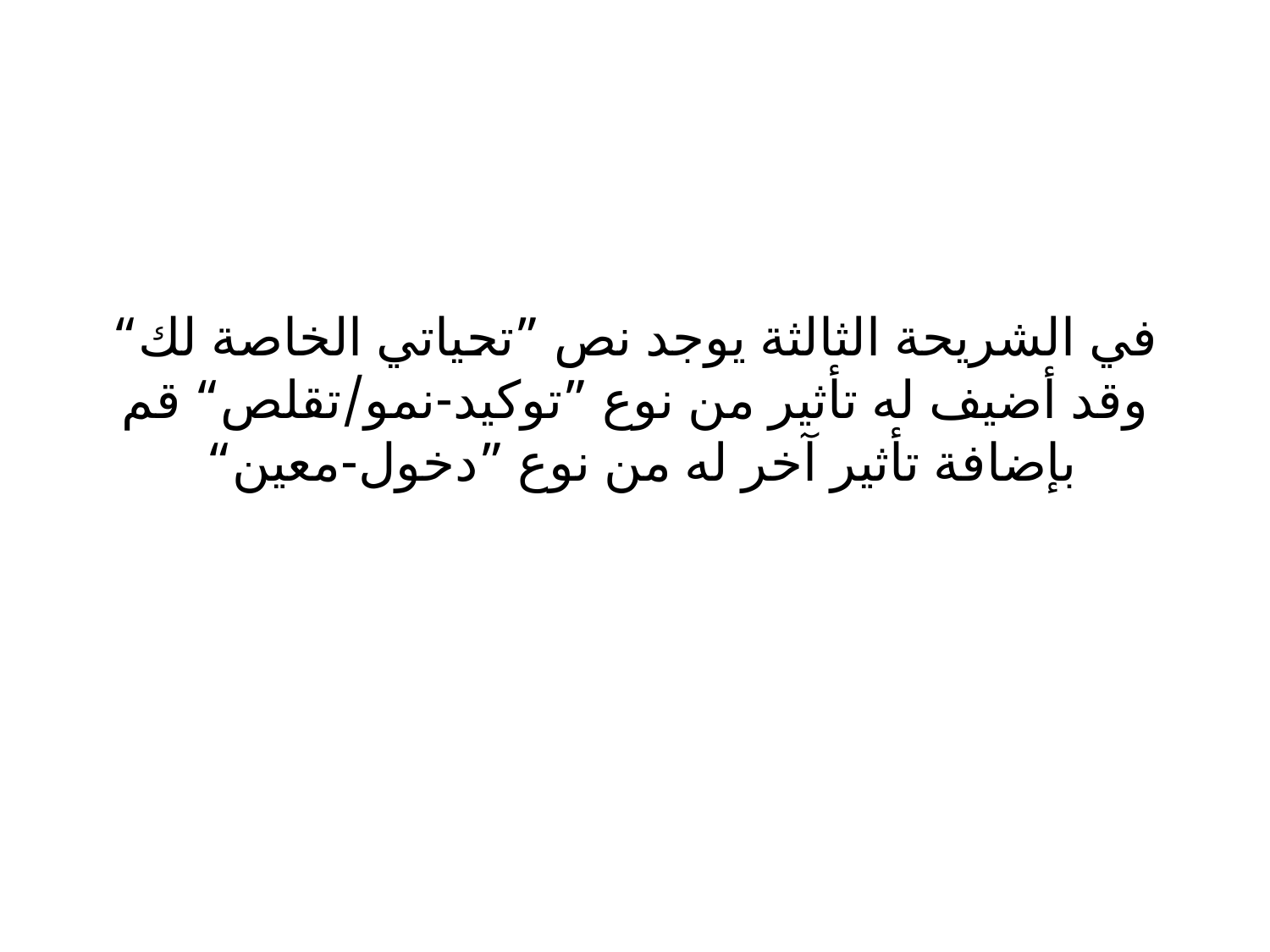

# في الشريحة الثالثة يوجد نص ”تحياتي الخاصة لك“ وقد أضيف له تأثير من نوع ”توكيد-نمو/تقلص“ قم بإضافة تأثير آخر له من نوع ”دخول-معين“